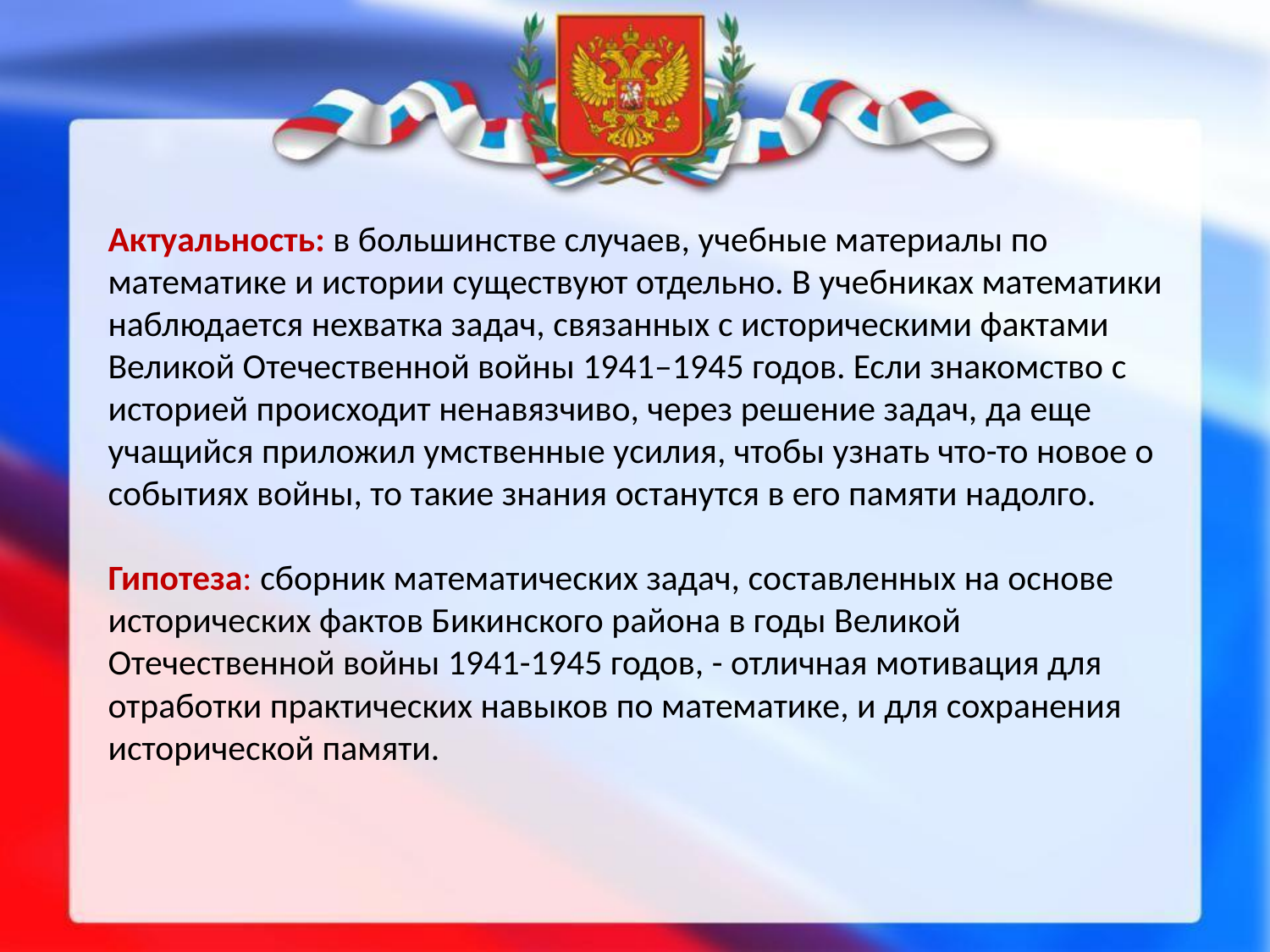

# Актуальность: в большинстве случаев, учебные материалы по математике и истории существуют отдельно. В учебниках математики наблюдается нехватка задач, связанных с историческими фактами Великой Отечественной войны 1941–1945 годов. Если знакомство с историей происходит ненавязчиво, через решение задач, да еще учащийся приложил умственные усилия, чтобы узнать что-то новое о событиях войны, то такие знания останутся в его памяти надолго. Гипотеза: сборник математических задач, составленных на основе исторических фактов Бикинского района в годы Великой Отечественной войны 1941-1945 годов, - отличная мотивация для отработки практических навыков по математике, и для сохранения исторической памяти.